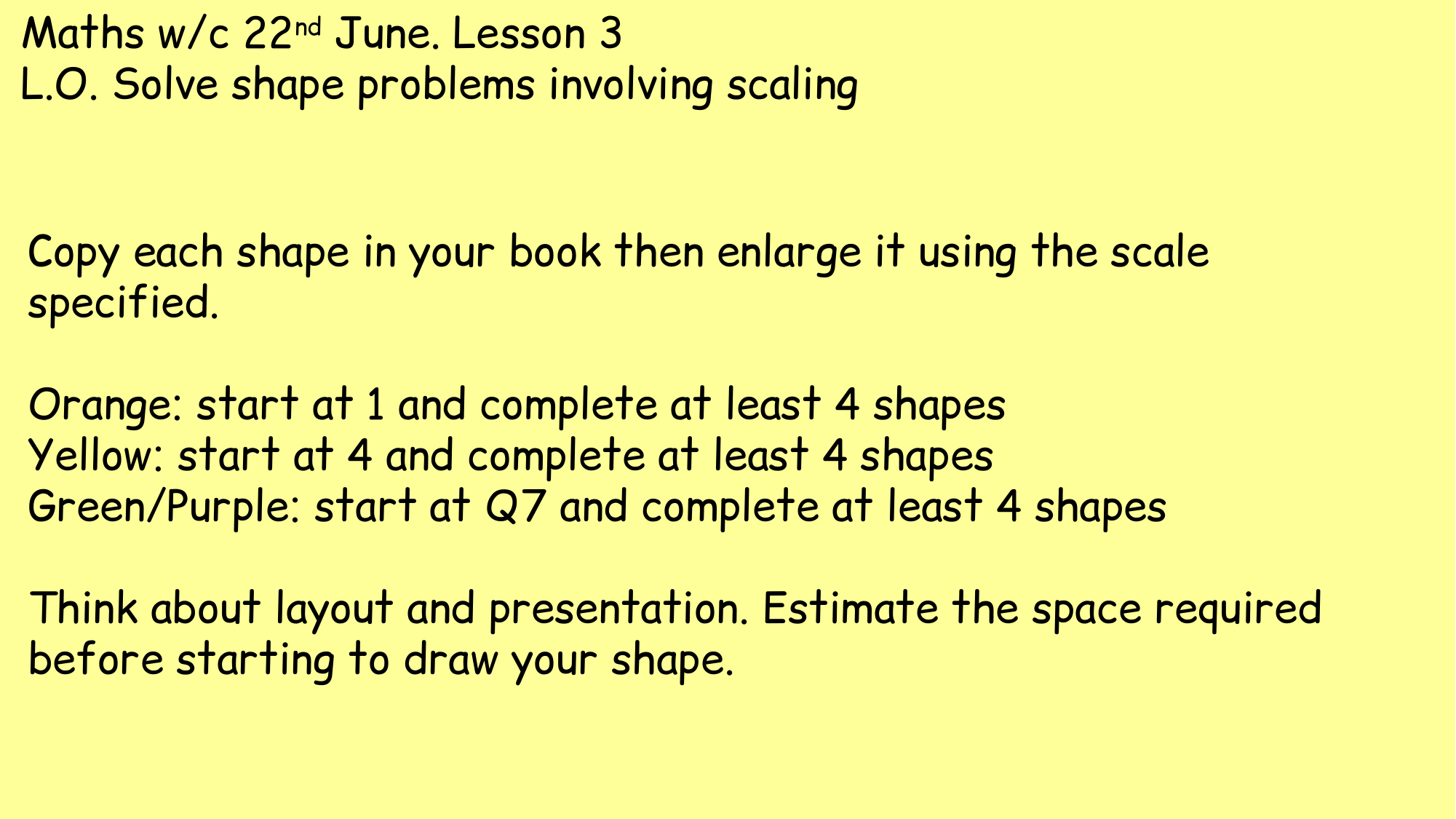

Maths w/c 22nd June. Lesson 3
L.O. Solve shape problems involving scaling
Copy each shape in your book then enlarge it using the scale specified.

Orange: start at 1 and complete at least 4 shapes
Yellow: start at 4 and complete at least 4 shapes
Green/Purple: start at Q7 and complete at least 4 shapes

Think about layout and presentation. Estimate the space required before starting to draw your shape.